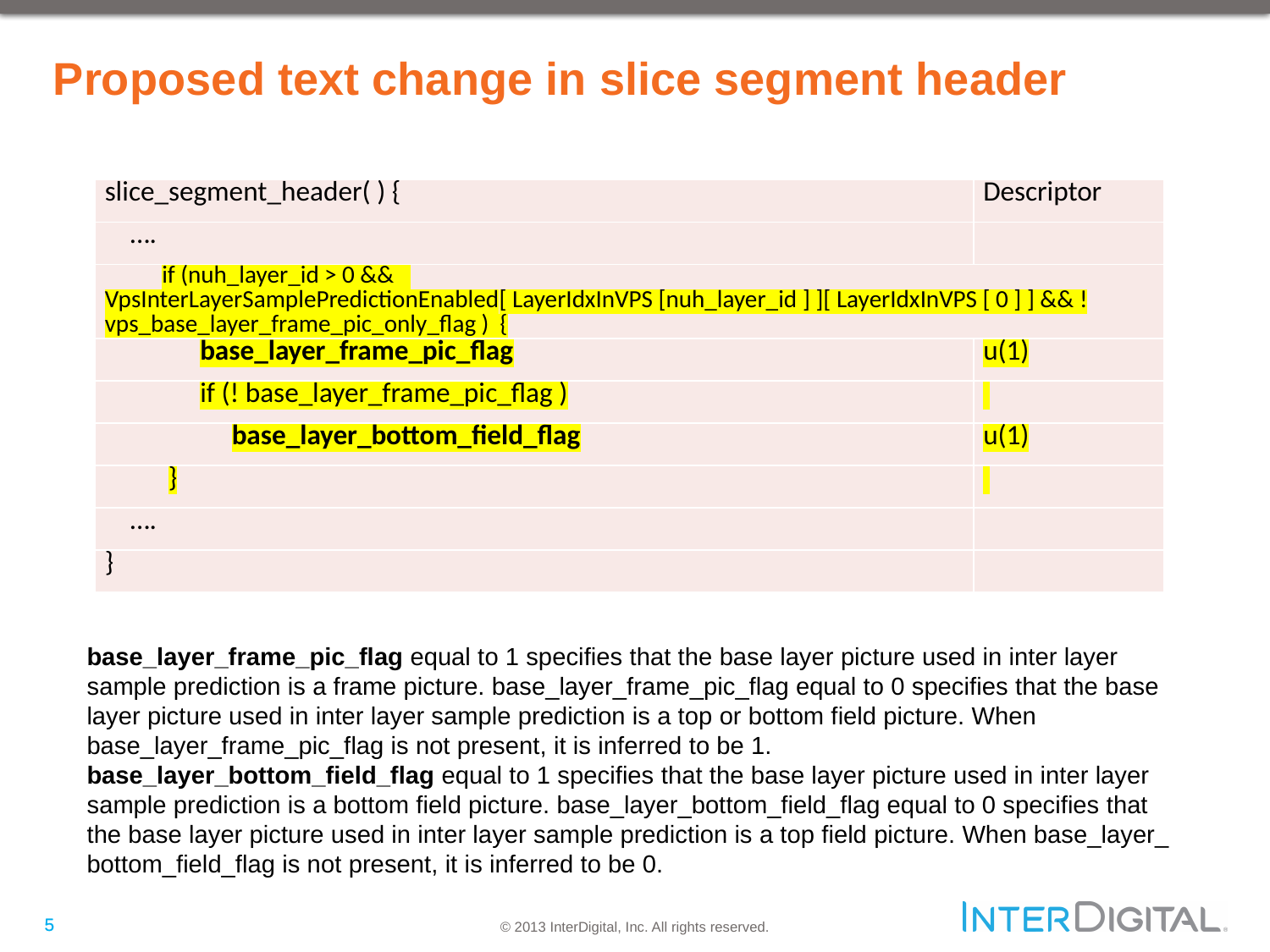

# Proposed text change in slice segment header
| slice\_segment\_header( ) { | Descriptor |
| --- | --- |
| …. |  |
| if (nuh\_layer\_id > 0 && VpsInterLayerSamplePredictionEnabled[ LayerIdxInVPS [nuh\_layer\_id ] ][ LayerIdxInVPS [ 0 ] ] && !vps\_base\_layer\_frame\_pic\_only\_flag ) { |  |
| base\_layer\_frame\_pic\_flag | u(1) |
| if (! base\_layer\_frame\_pic\_flag ) |  |
| base\_layer\_bottom\_field\_flag | u(1) |
| } |  |
| …. |  |
| } |  |
base_layer_frame_pic_flag equal to 1 specifies that the base layer picture used in inter layer sample prediction is a frame picture. base_layer_frame_pic_flag equal to 0 specifies that the base layer picture used in inter layer sample prediction is a top or bottom field picture. When base_layer_frame_pic_flag is not present, it is inferred to be 1.
base_layer_bottom_field_flag equal to 1 specifies that the base layer picture used in inter layer sample prediction is a bottom field picture. base_layer_bottom_field_flag equal to 0 specifies that the base layer picture used in inter layer sample prediction is a top field picture. When base_layer_ bottom_field_flag is not present, it is inferred to be 0.